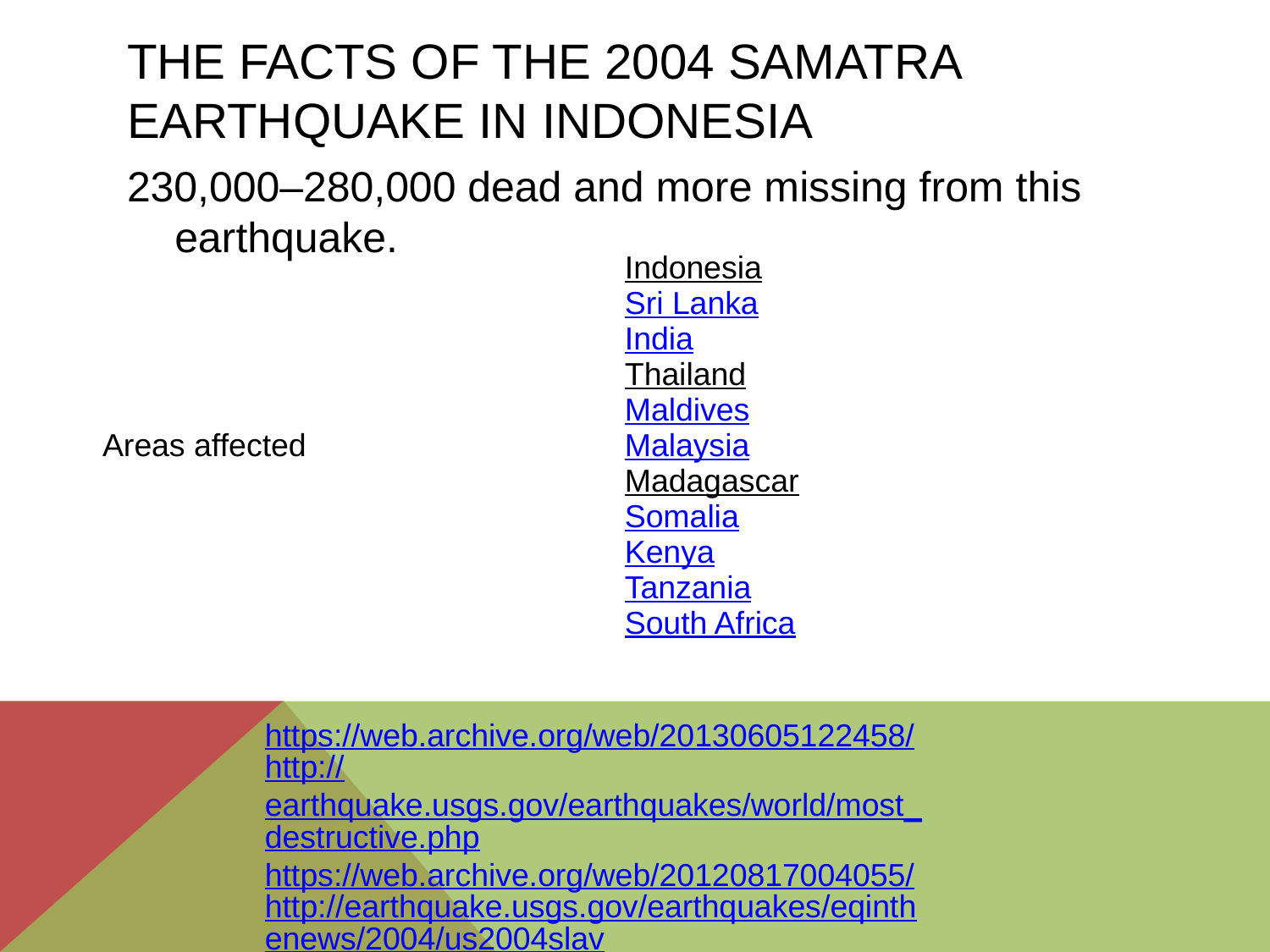

# the facts of the 2004 samatra earthquake in Indonesia
230,000–280,000 dead and more missing from this earthquake.

| Areas affected | Indonesia Sri Lanka India Thailand Maldives Malaysia Madagascar Somalia Kenya Tanzania South Africa |
| --- | --- |
https://web.archive.org/web/20130605122458/http://earthquake.usgs.gov/earthquakes/world/most_destructive.php
https://web.archive.org/web/20120817004055/http://earthquake.usgs.gov/earthquakes/eqinthenews/2004/us2004slav/